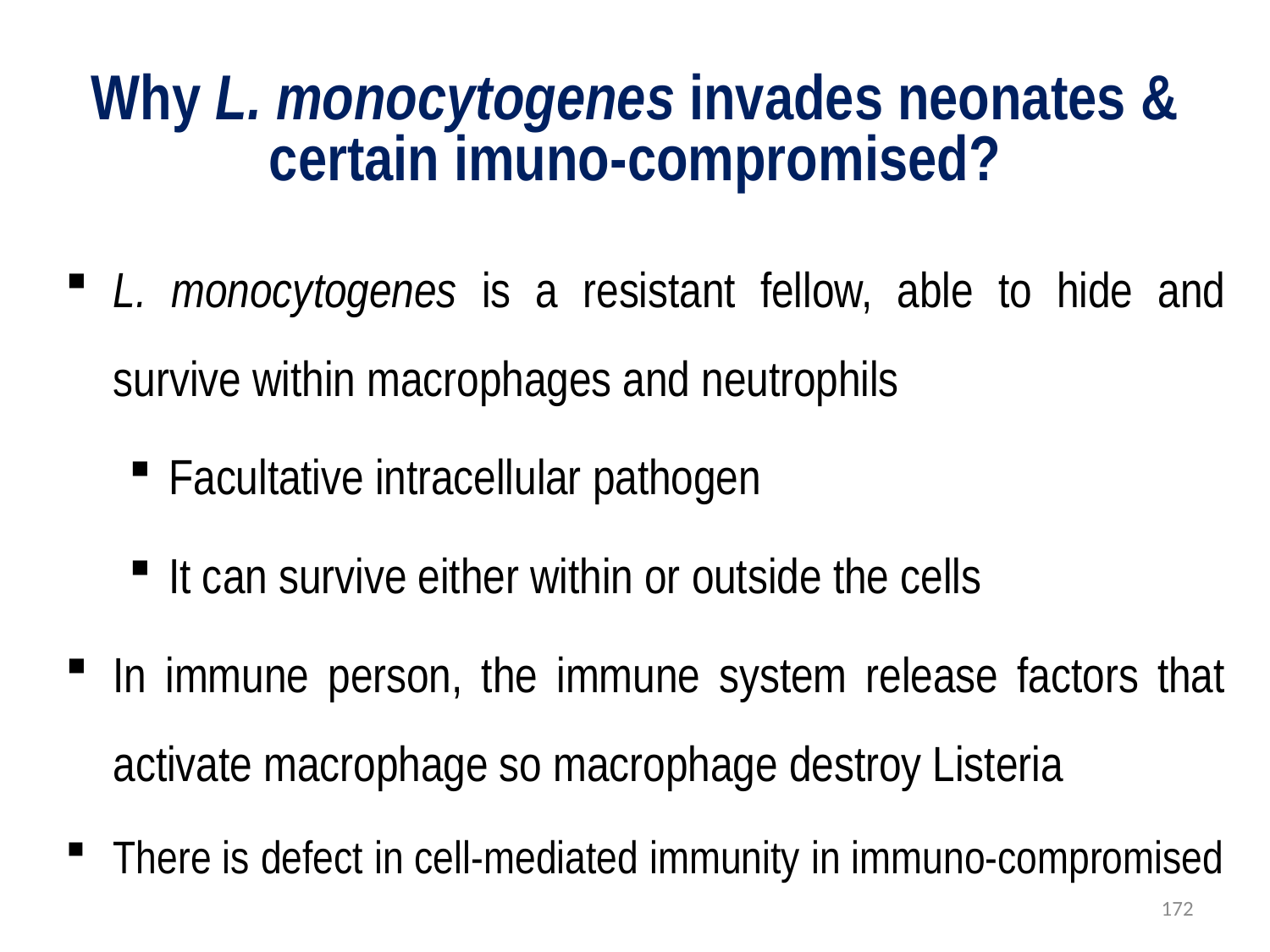

# Why L. monocytogenes invades neonates & certain imuno-compromised?
L. monocytogenes is a resistant fellow, able to hide and survive within macrophages and neutrophils
Facultative intracellular pathogen
It can survive either within or outside the cells
In immune person, the immune system release factors that activate macrophage so macrophage destroy Listeria
There is defect in cell-mediated immunity in immuno-compromised

172